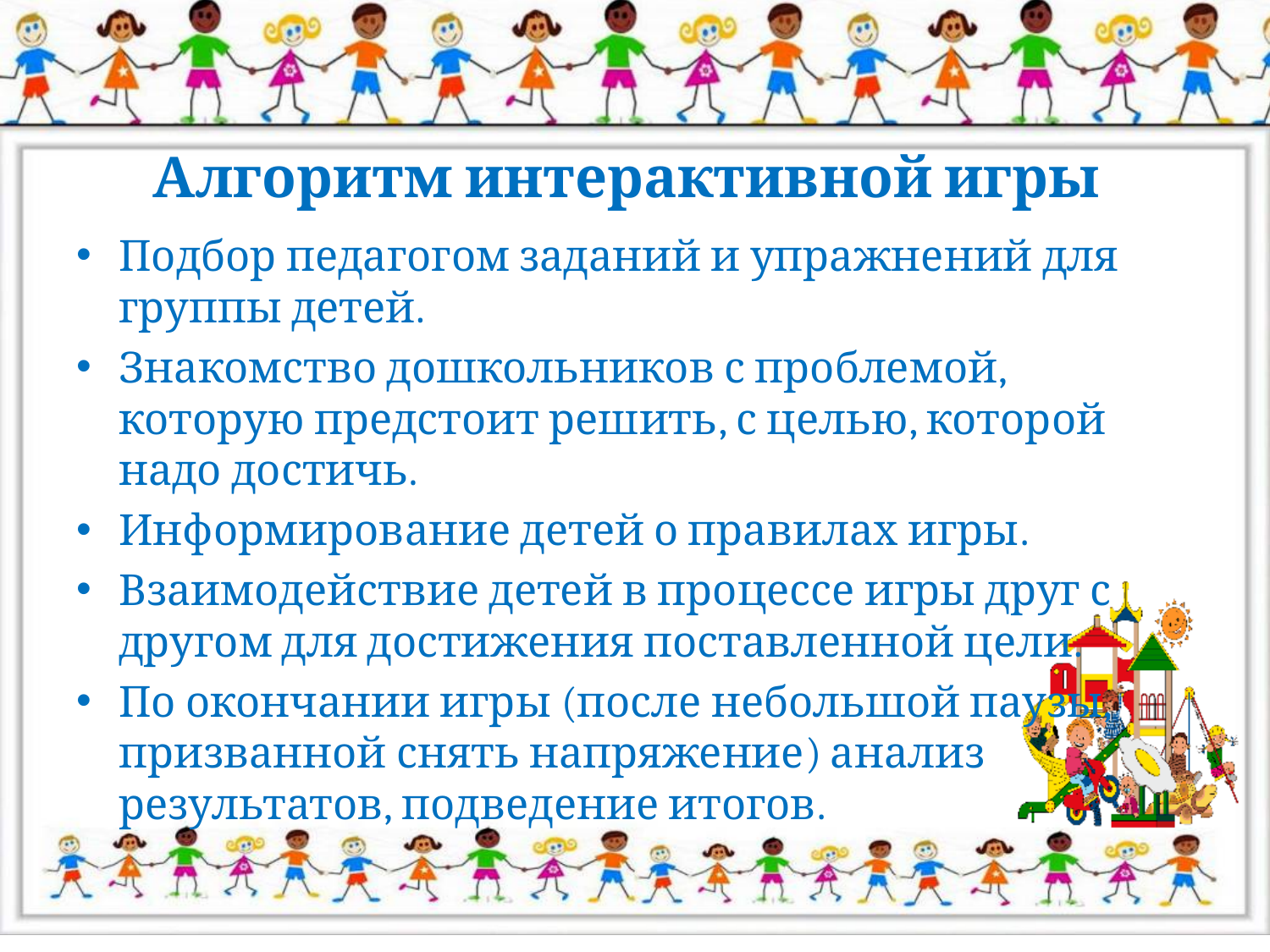

# Алгоритм интерактивной игры
Подбор педагогом заданий и упражнений для группы детей.
Знакомство дошкольников с проблемой, которую предстоит решить, с целью, которой надо достичь.
Информирование детей о правилах игры.
Взаимодействие детей в процессе игры друг с другом для достижения поставленной цели.
По окончании игры (после небольшой паузы, призванной снять напряжение) анализ результатов, подведение итогов.